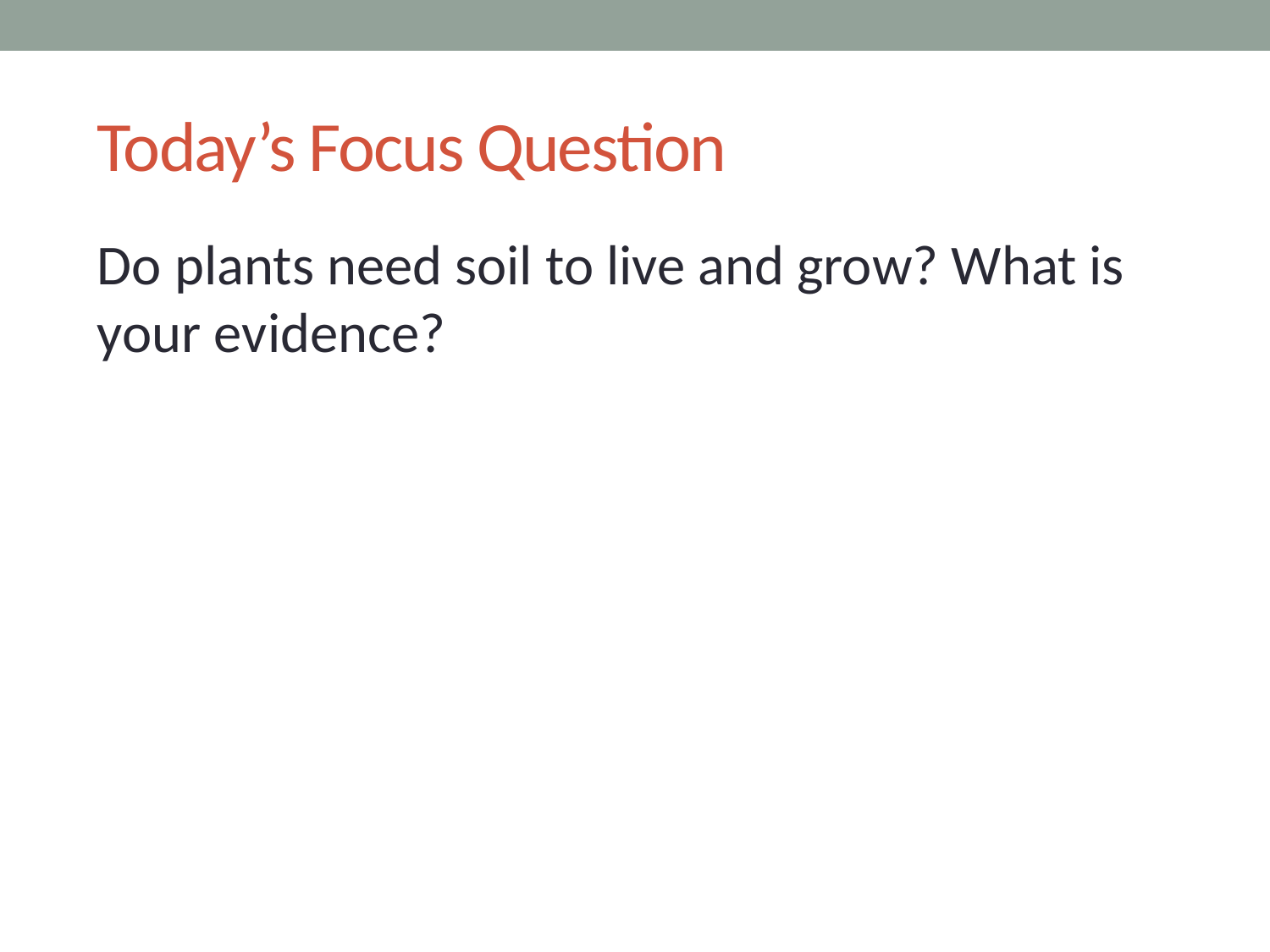

# Today’s Focus Question
Do plants need soil to live and grow? What is your evidence?